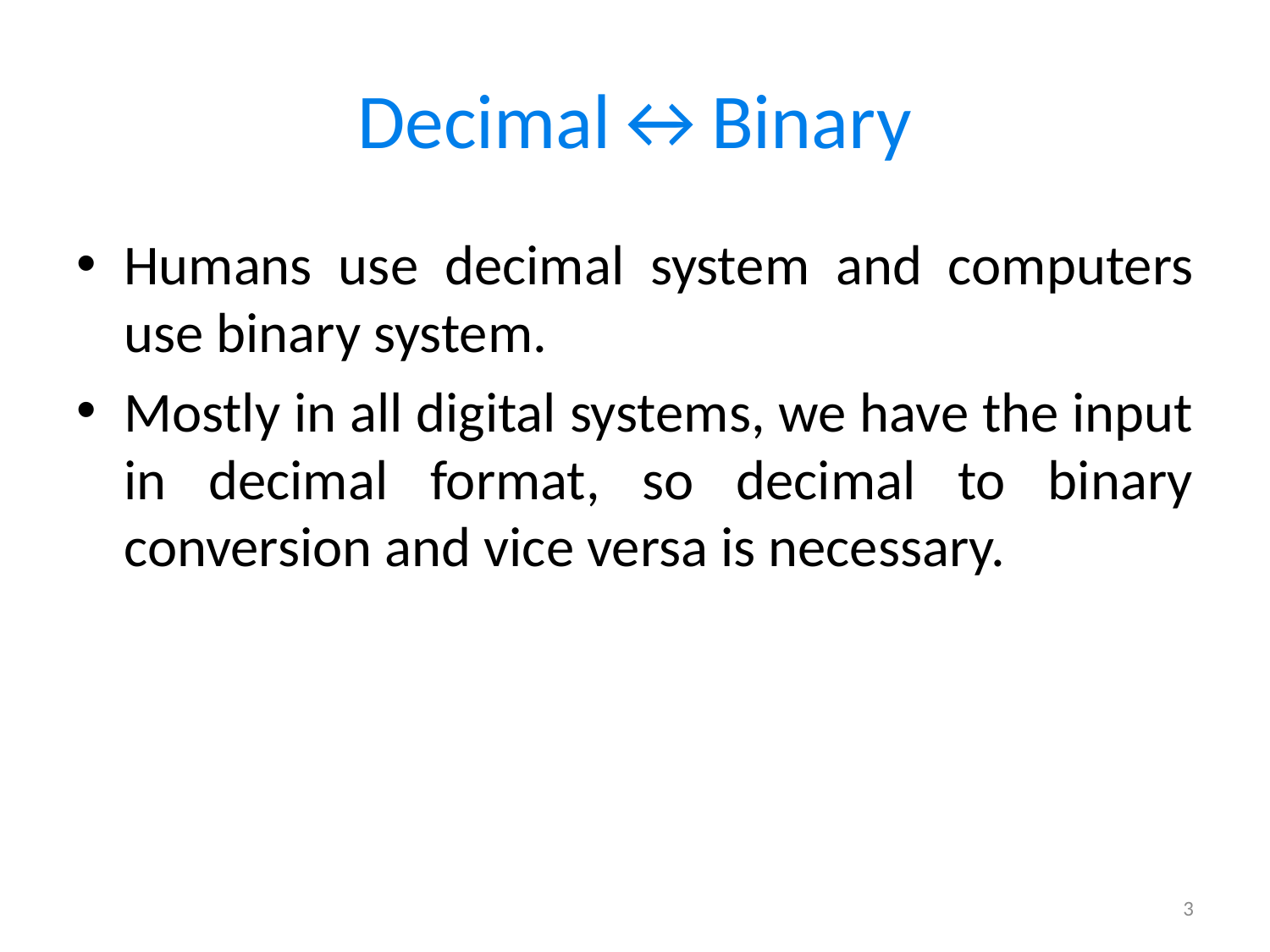

# Decimal↔Binary
Humans use decimal system and computers use binary system.
Mostly in all digital systems, we have the input in decimal format, so decimal to binary conversion and vice versa is necessary.

3